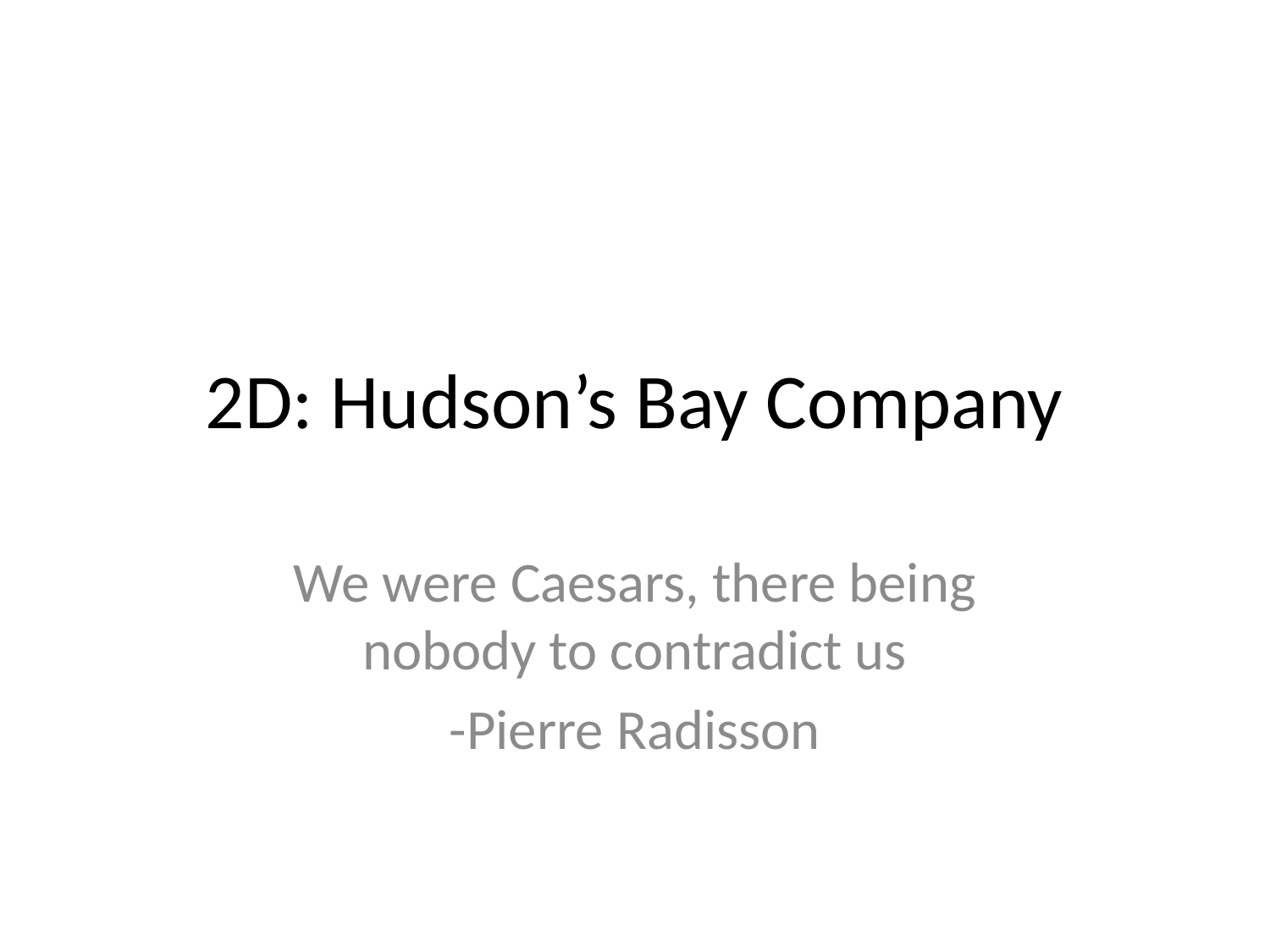

# 2D: Hudson’s Bay Company
We were Caesars, there being nobody to contradict us
-Pierre Radisson